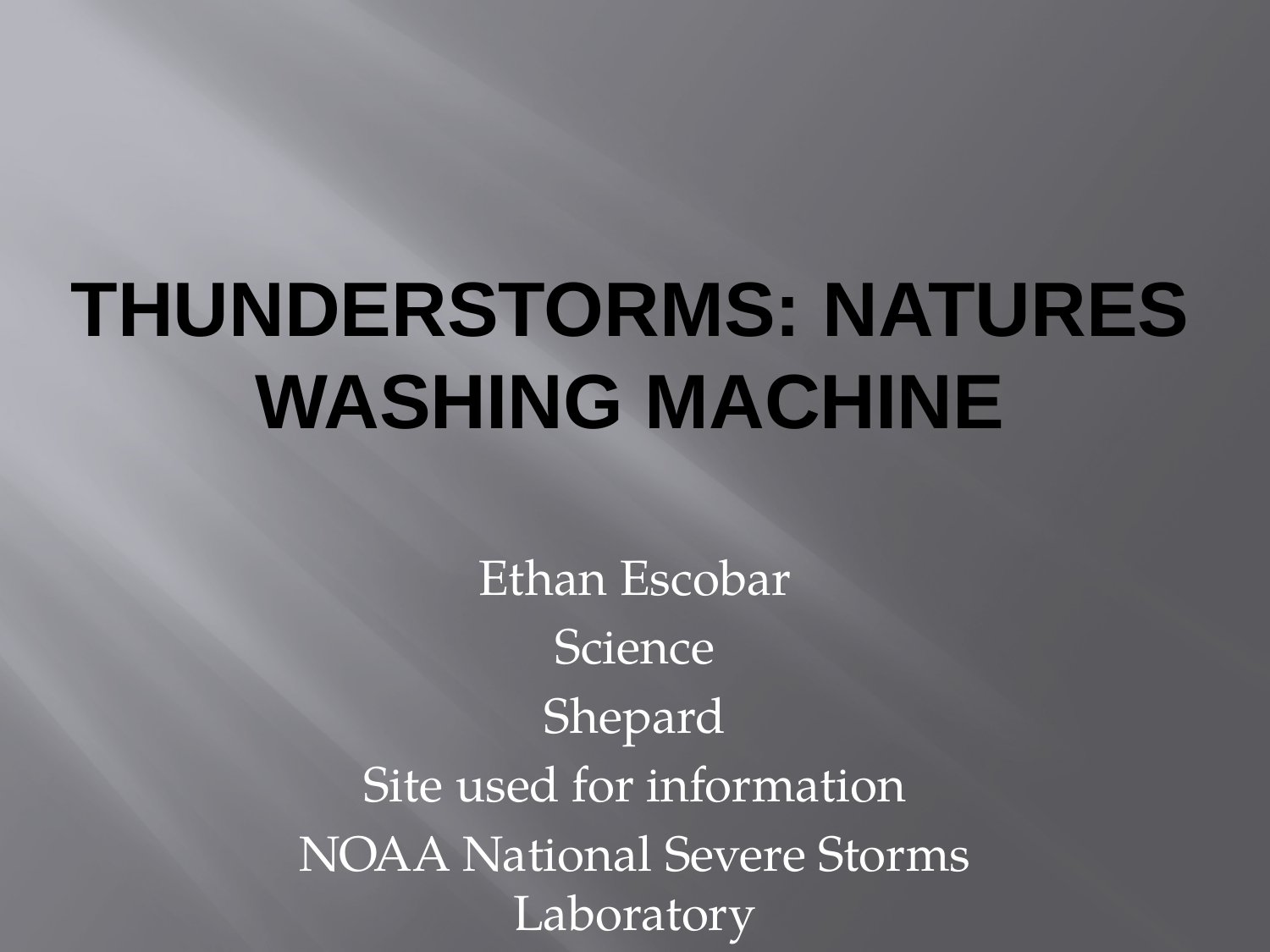

# Thunderstorms: Natures Washing Machine
Ethan Escobar
Science
Shepard
Site used for information
NOAA National Severe Storms Laboratory